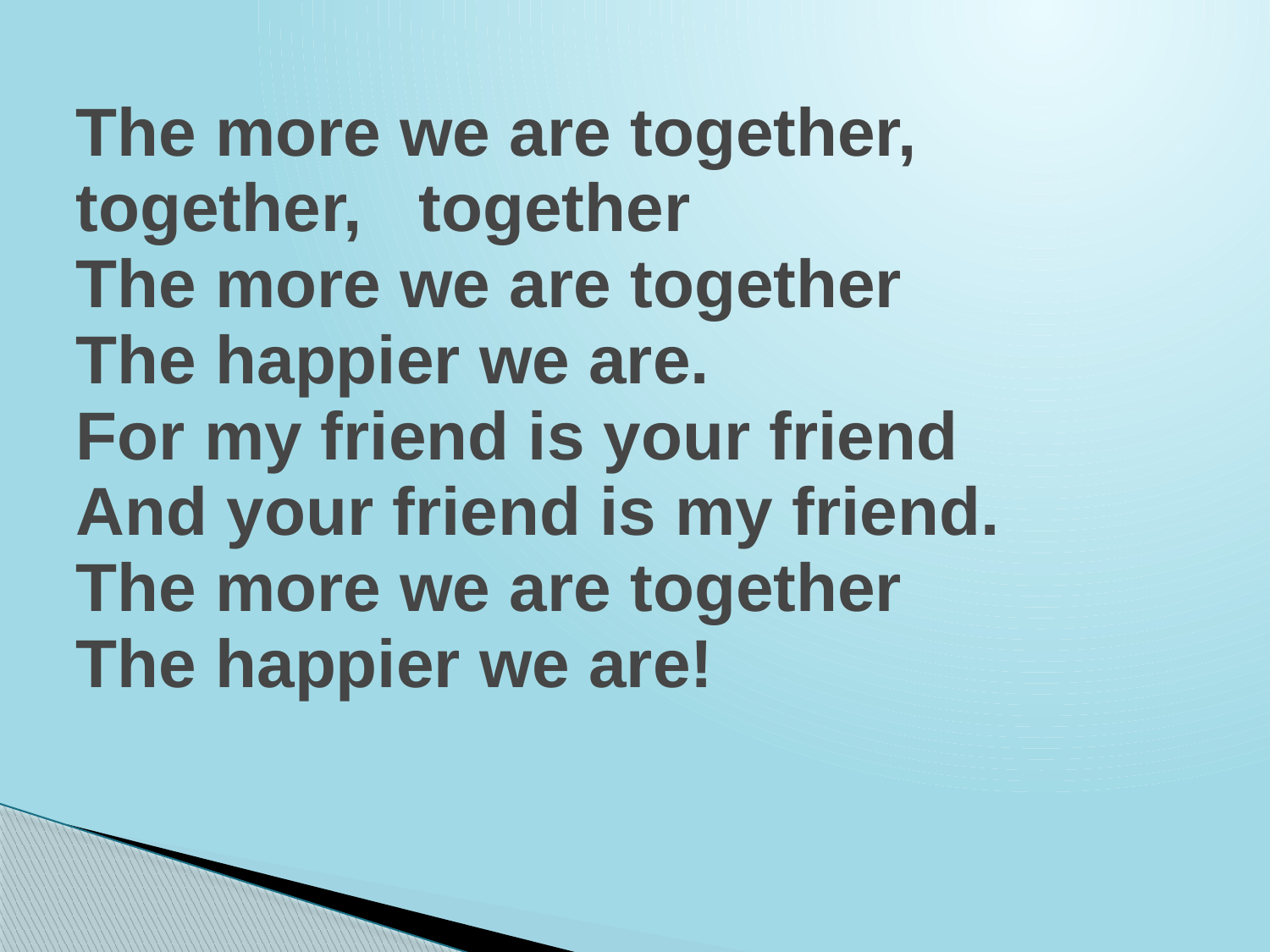

# The more we are together, together,   together The more we are together The happier we are. For my friend is your friend And your friend is my friend. The more we are together The happier we are!